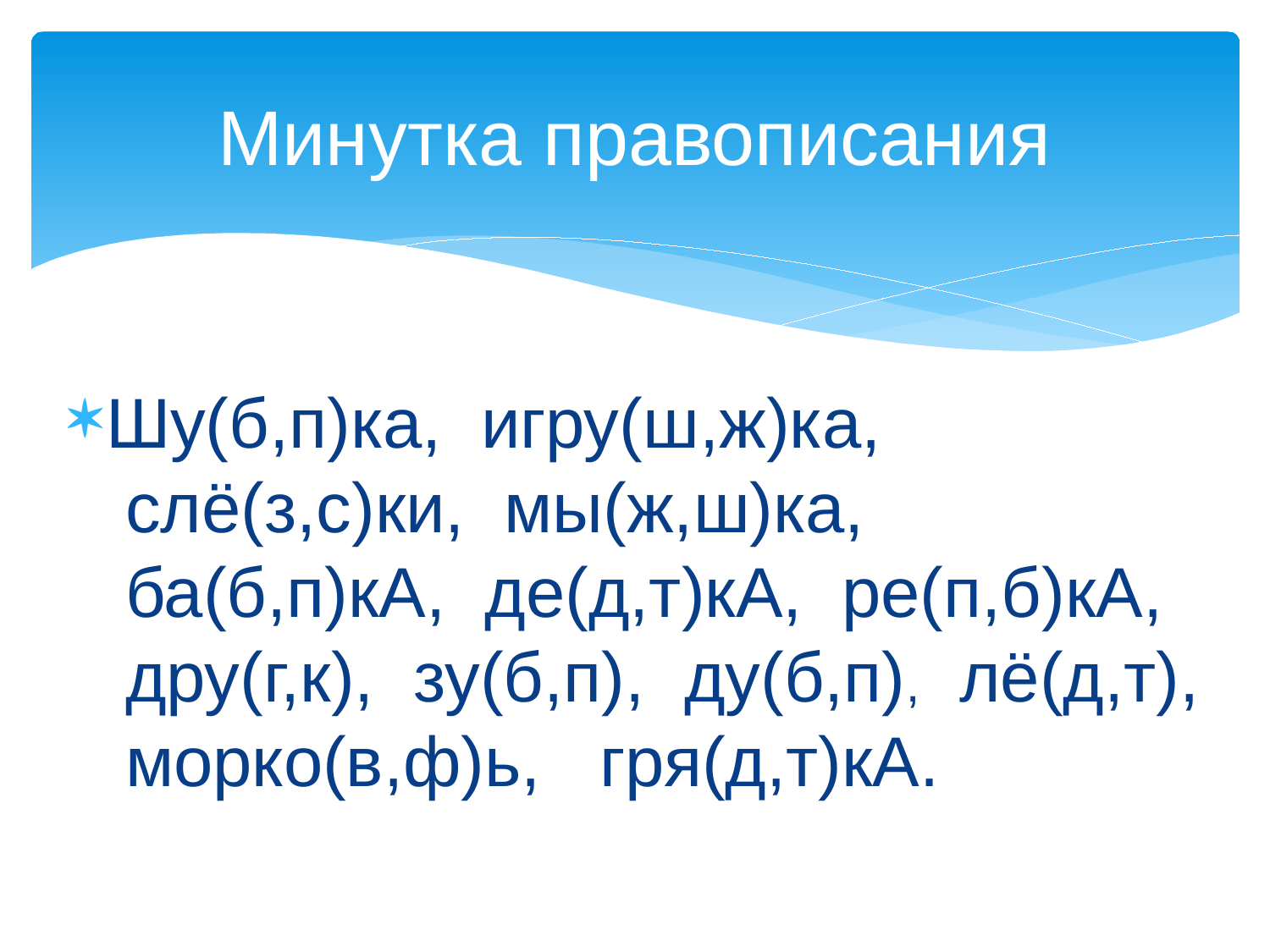

# Минутка правописания
Шу(б,п)ка,  игру(ш,ж)ка,  слё(з,с)ки,  мы(ж,ш)ка,  ба(б,п)кА,  де(д,т)кА,  ре(п,б)кА,  дру(г,к),  зу(б,п),  ду(б,п),  лё(д,т),  морко(в,ф)ь,   гря(д,т)кА.